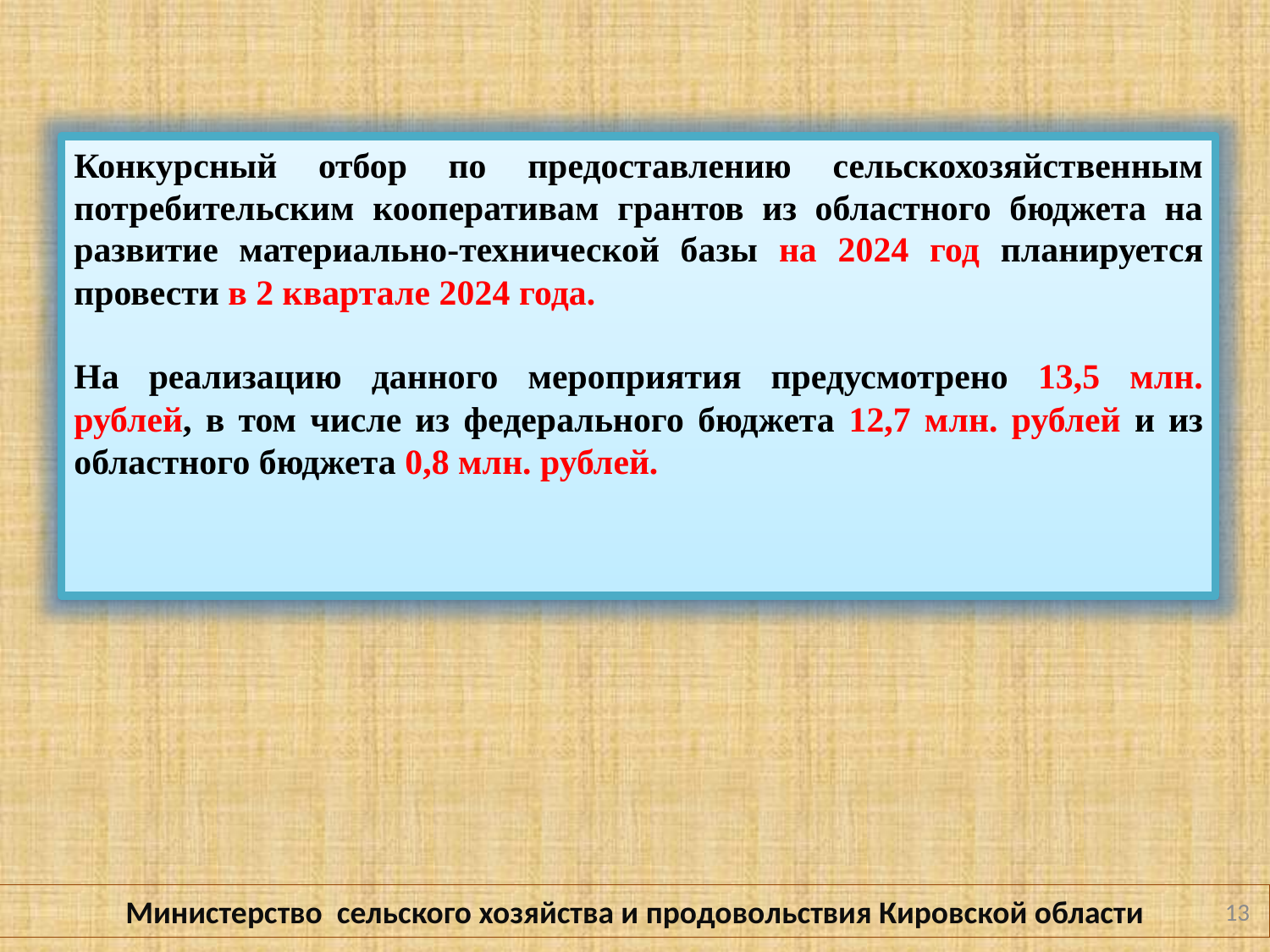

Конкурсный отбор по предоставлению сельскохозяйственным потребительским кооперативам грантов из областного бюджета на развитие материально-технической базы на 2024 год планируется провести в 2 квартале 2024 года.

На реализацию данного мероприятия предусмотрено 13,5 млн. рублей, в том числе из федерального бюджета 12,7 млн. рублей и из областного бюджета 0,8 млн. рублей.

Министерство  сельского хозяйства и продовольствия Кировской области
13